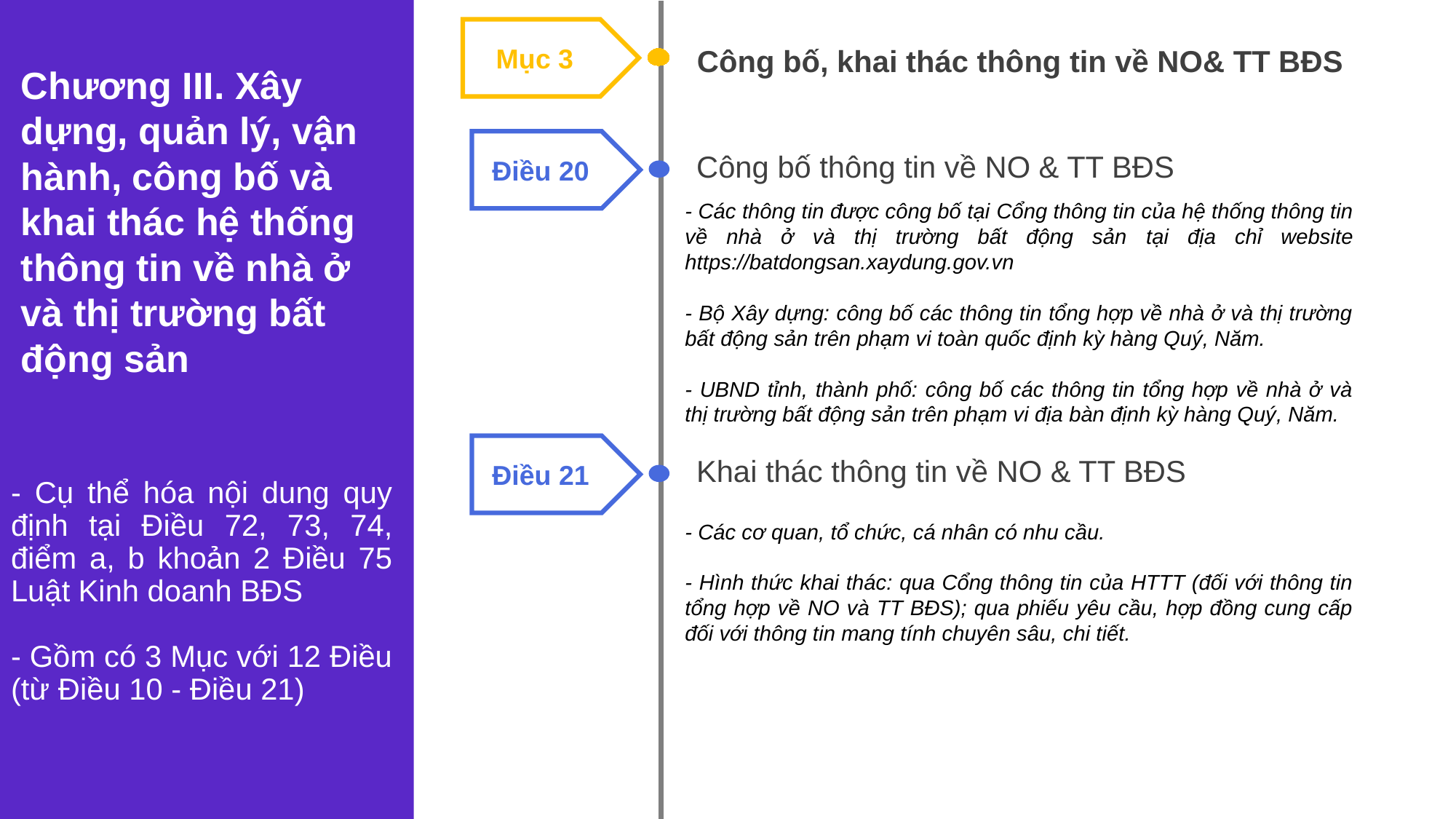

Mục 3

Công bố, khai thác thông tin về NO& TT BĐS
Chương III. Xây dựng, quản lý, vận hành, công bố và khai thác hệ thống thông tin về nhà ở và thị trường bất động sản

Điều 20

Công bố thông tin về NO & TT BĐS
- Các thông tin được công bố tại Cổng thông tin của hệ thống thông tin về nhà ở và thị trường bất động sản tại địa chỉ website https://batdongsan.xaydung.gov.vn

- Bộ Xây dựng: công bố các thông tin tổng hợp về nhà ở và thị trường bất động sản trên phạm vi toàn quốc định kỳ hàng Quý, Năm.

- UBND tỉnh, thành phố: công bố các thông tin tổng hợp về nhà ở và thị trường bất động sản trên phạm vi địa bàn định kỳ hàng Quý, Năm.

Điều 21

Khai thác thông tin về NO & TT BĐS
- Cụ thể hóa nội dung quy định tại Điều 72, 73, 74, điểm a, b khoản 2 Điều 75 Luật Kinh doanh BĐS

- Gồm có 3 Mục với 12 Điều
(từ Điều 10 - Điều 21)

- Các cơ quan, tổ chức, cá nhân có nhu cầu.

- Hình thức khai thác: qua Cổng thông tin của HTTT (đối với thông tin tổng hợp về NO và TT BĐS); qua phiếu yêu cầu, hợp đồng cung cấp đối với thông tin mang tính chuyên sâu, chi tiết.